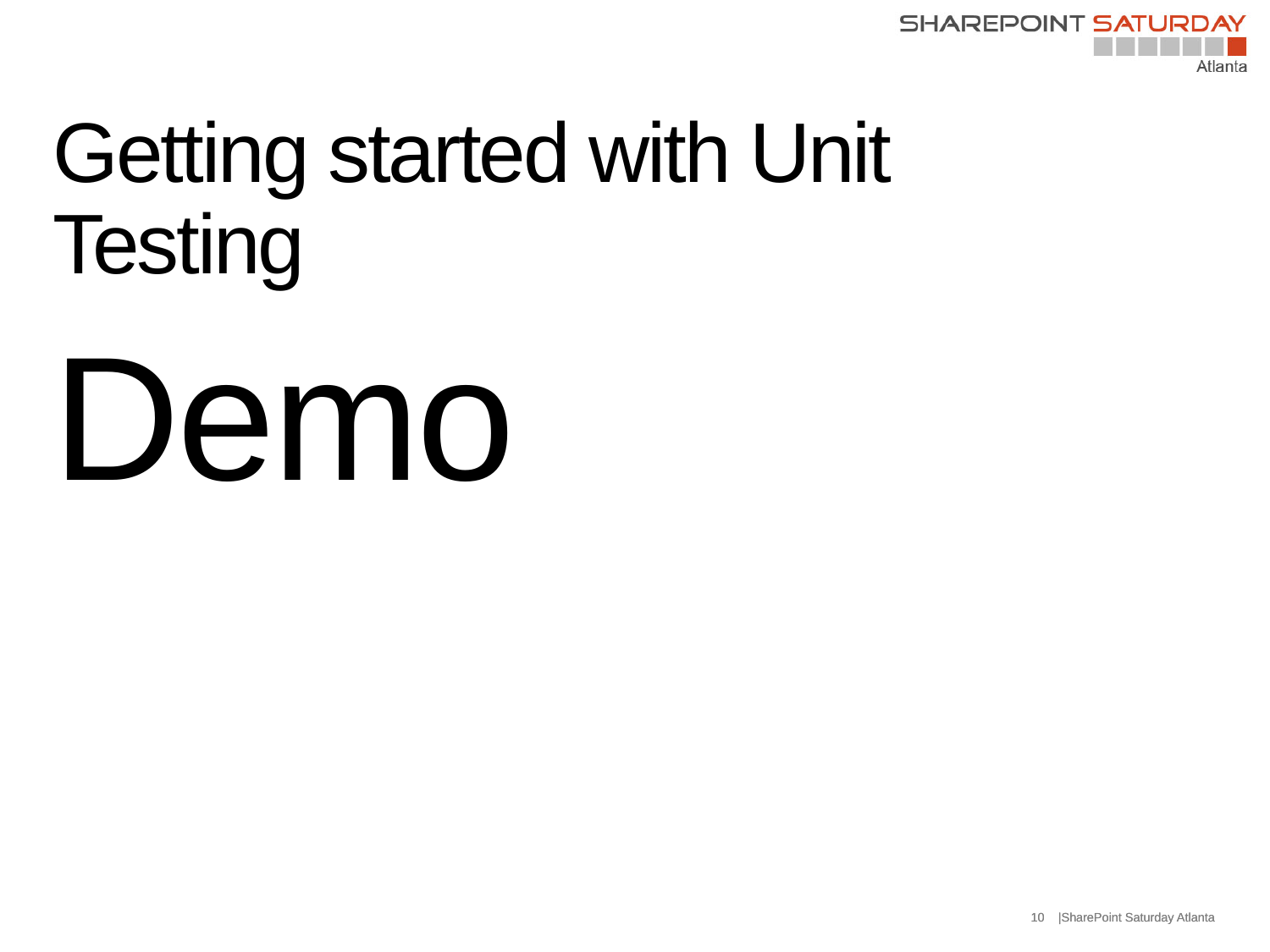

# Getting started with Unit Testing
Demo